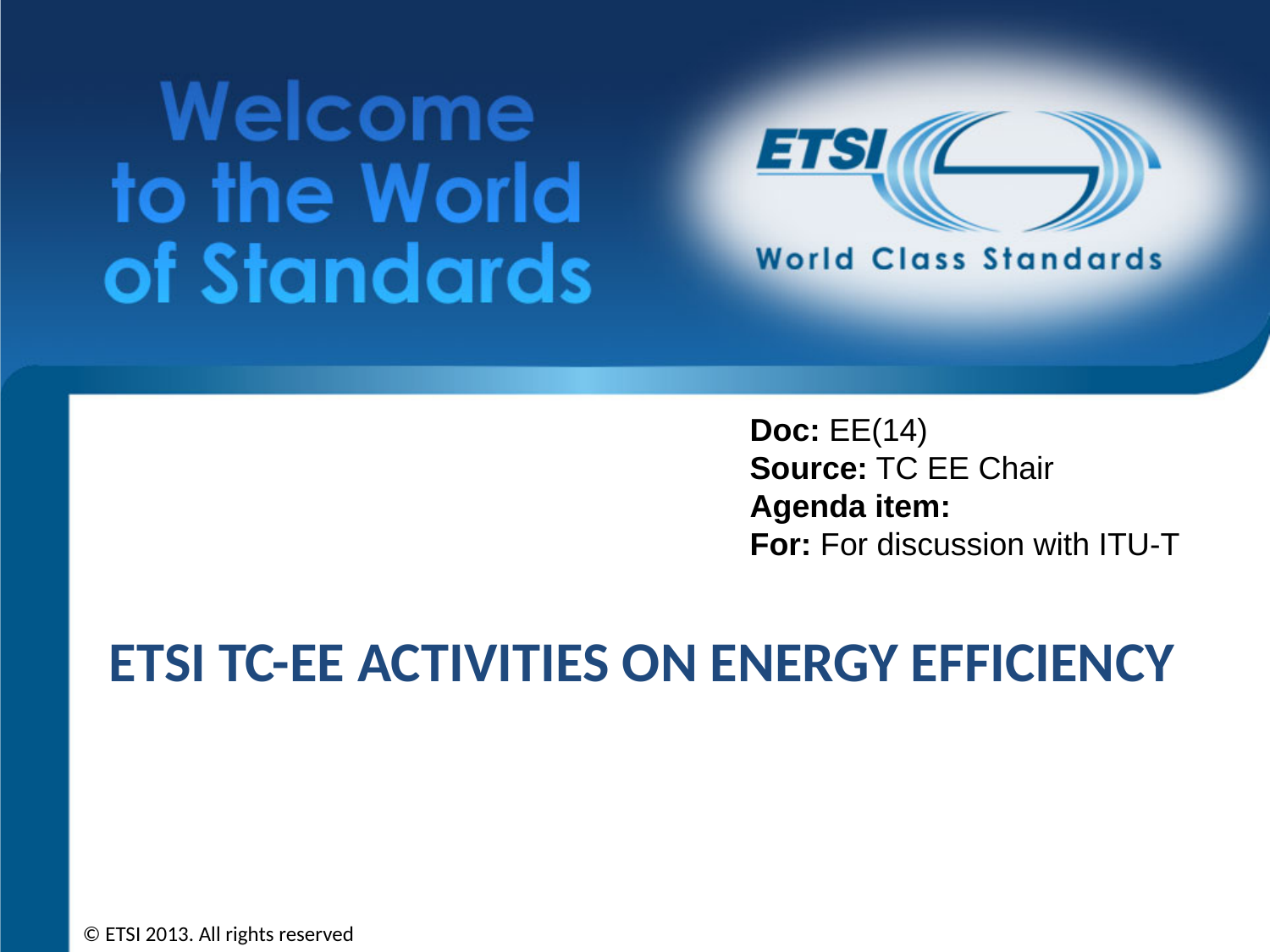

Doc: EE(14)
Source: TC EE Chair
Agenda item:
For: For discussion with ITU-T
# ETSI TC-EE ACTIVITIES ON ENERGY EFFICIENCY
© ETSI 2013. All rights reserved